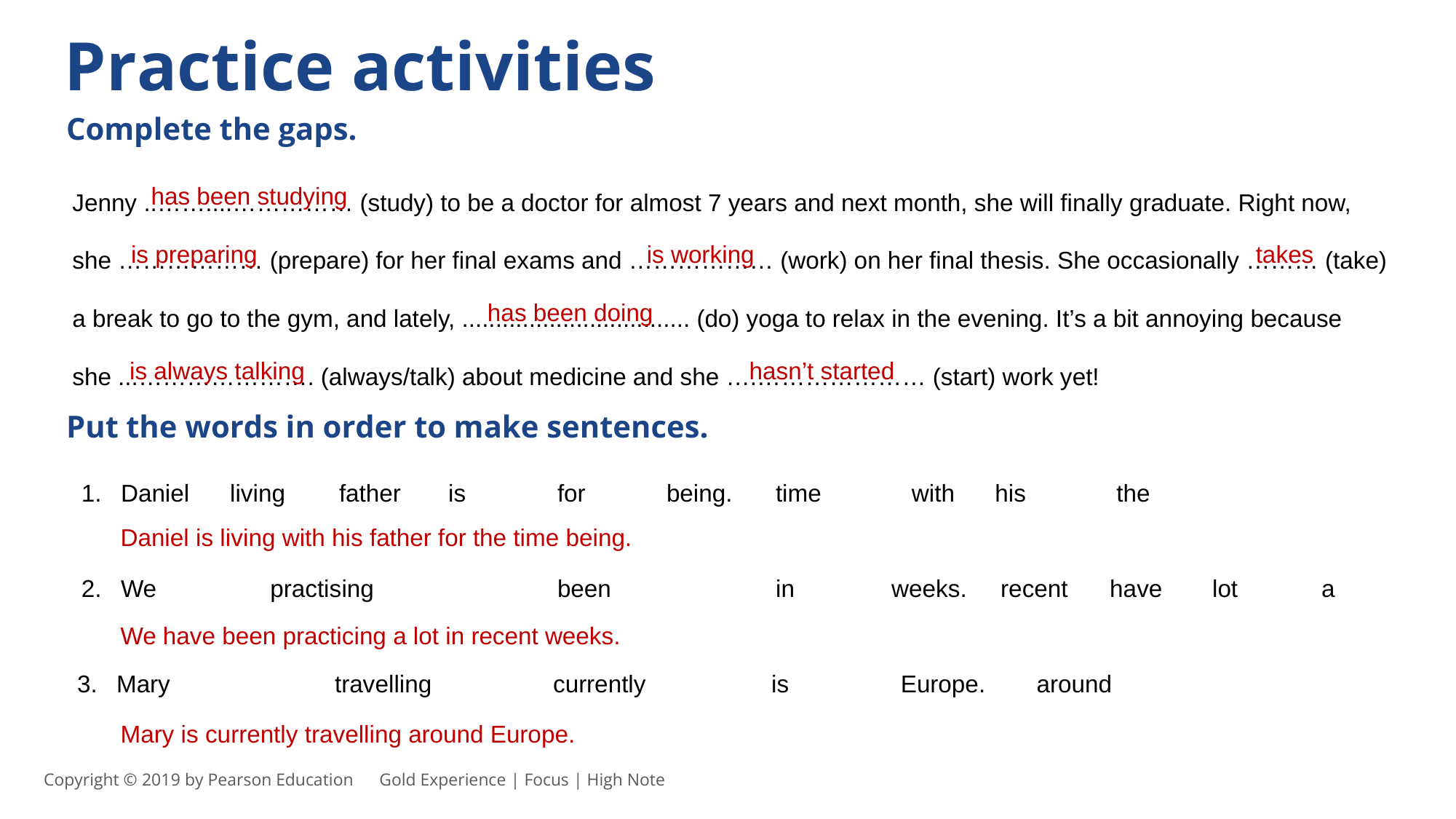

Practice activities
Complete the gaps.

Jenny ..……....…………… (study) to be a doctor for almost 7 years and next month, she will finally graduate. Right now,

she ……………… (prepare) for her final exams and ……………… (work) on her final thesis. She occasionally ……… (take)

a break to go to the gym, and lately, .................................. (do) yoga to relax in the evening. It’s a bit annoying because

she ...…………………. (always/talk) about medicine and she ….………………… (start) work yet!

has been studying
is preparing
is working
takes
has been doing
is always talking
hasn’t started
Put the words in order to make sentences.
Daniel	living	father	is	for	being.	time	    with      his	  the

Daniel is living with his father for the time being.

We	      practising		been		in	 weeks.	 recent	 have	lot	a
We have been practicing a lot in recent weeks.
Mary		travelling		currently		is	   Europe.	       around

Mary is currently travelling around Europe.
Copyright © 2019 by Pearson Education      Gold Experience | Focus | High Note